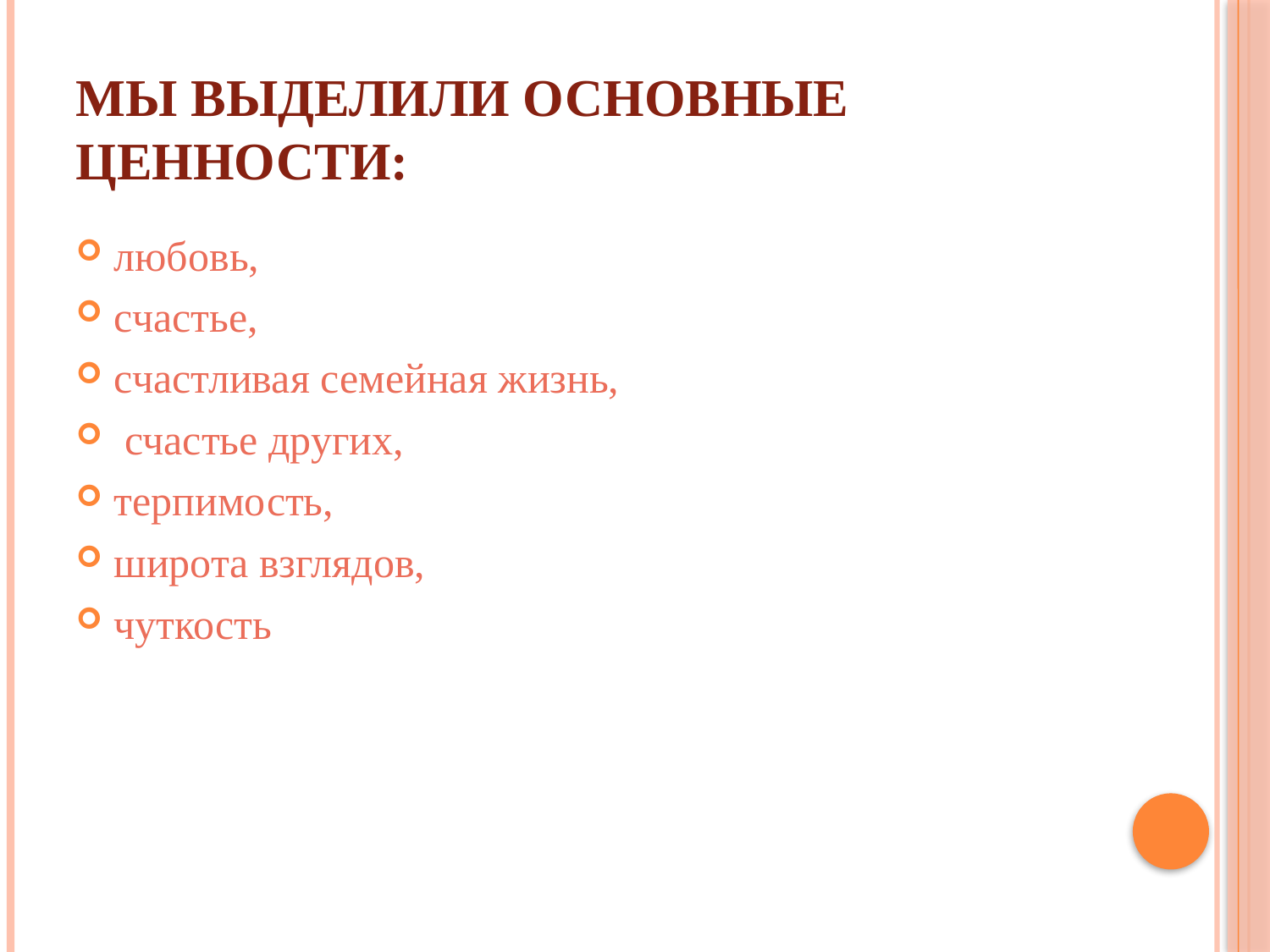

# Мы выделили основные ценности:
любовь,
счастье,
счастливая семейная жизнь,
 счастье других,
терпимость,
широта взглядов,
чуткость